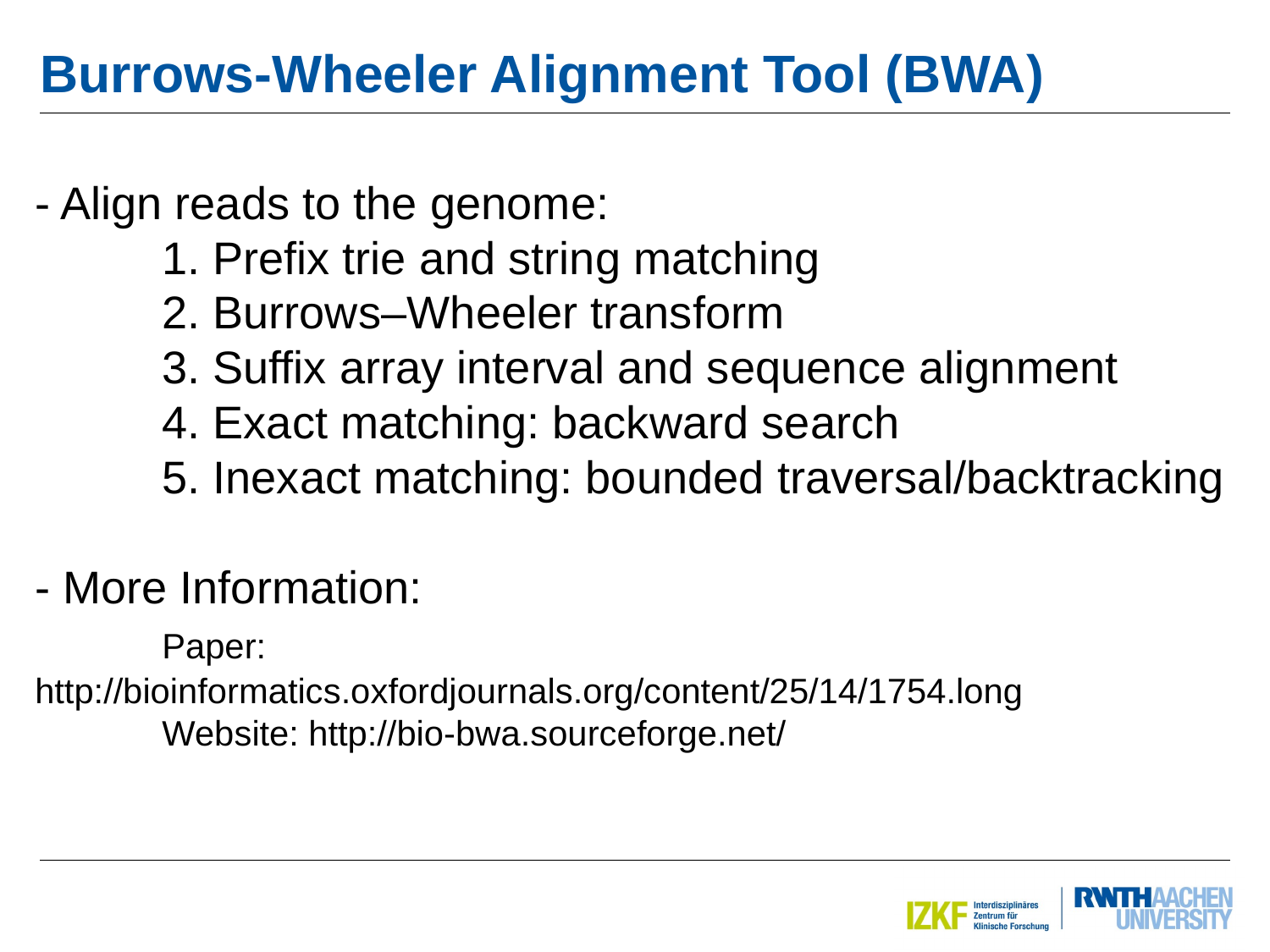

Burrows-Wheeler Alignment Tool (BWA)

- Align reads to the genome:
	1. Prefix trie and string matching
	2. Burrows–Wheeler transform
	3. Suffix array interval and sequence alignment
	4. Exact matching: backward search
	5. Inexact matching: bounded traversal/backtracking

- More Information:
	Paper: http://bioinformatics.oxfordjournals.org/content/25/14/1754.long
	Website: http://bio-bwa.sourceforge.net/